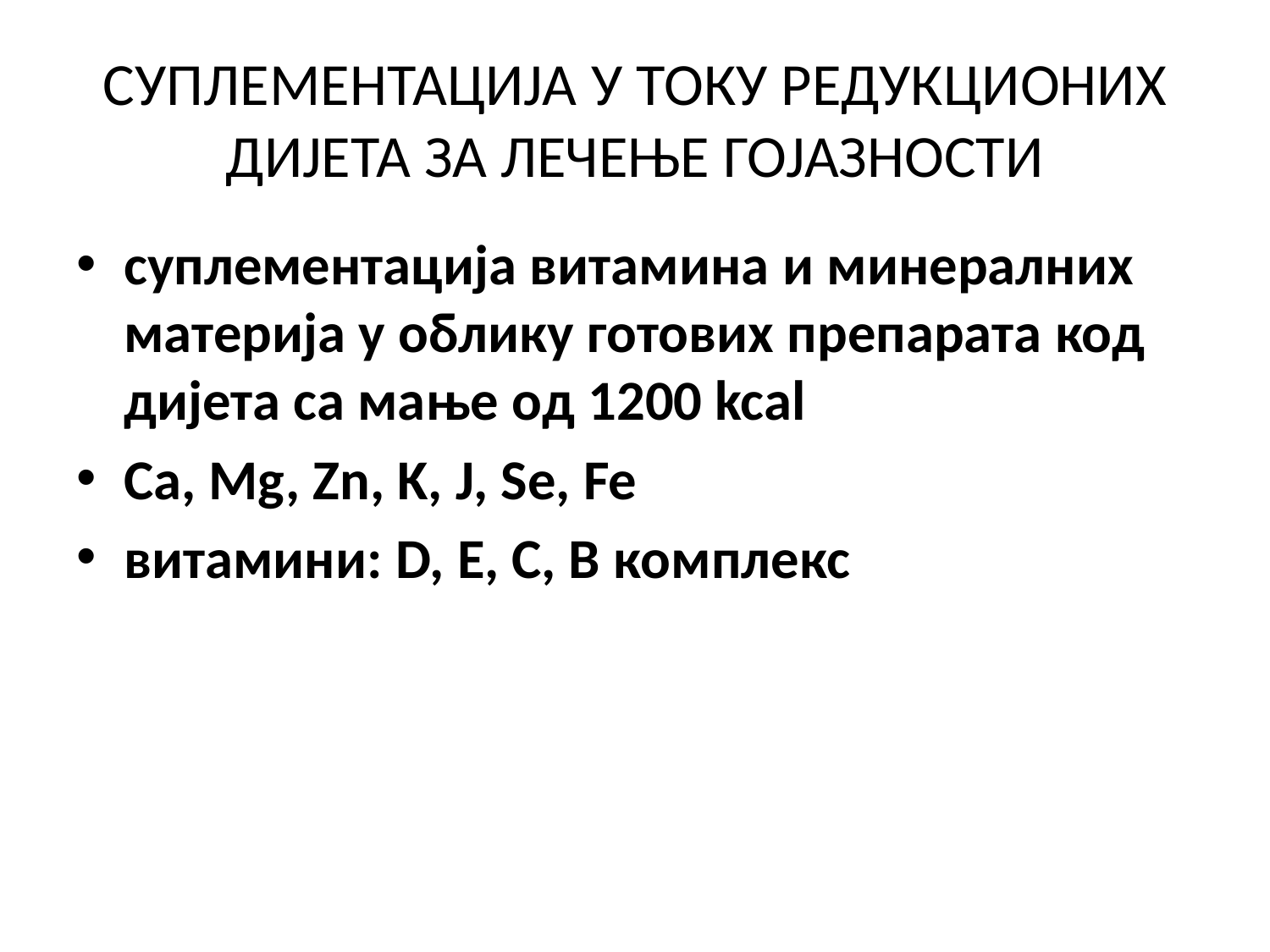

# СУПЛЕМЕНТАЦИЈА У ТОКУ РЕДУКЦИОНИХ ДИЈЕТА ЗА ЛЕЧЕЊЕ ГОЈАЗНОСТИ
суплементација витамина и минералних материја у облику готових препарата код дијета са мање од 1200 kcal
Ca, Mg, Zn, K, J, Se, Fe
витамини: D, E, C, B комплекс